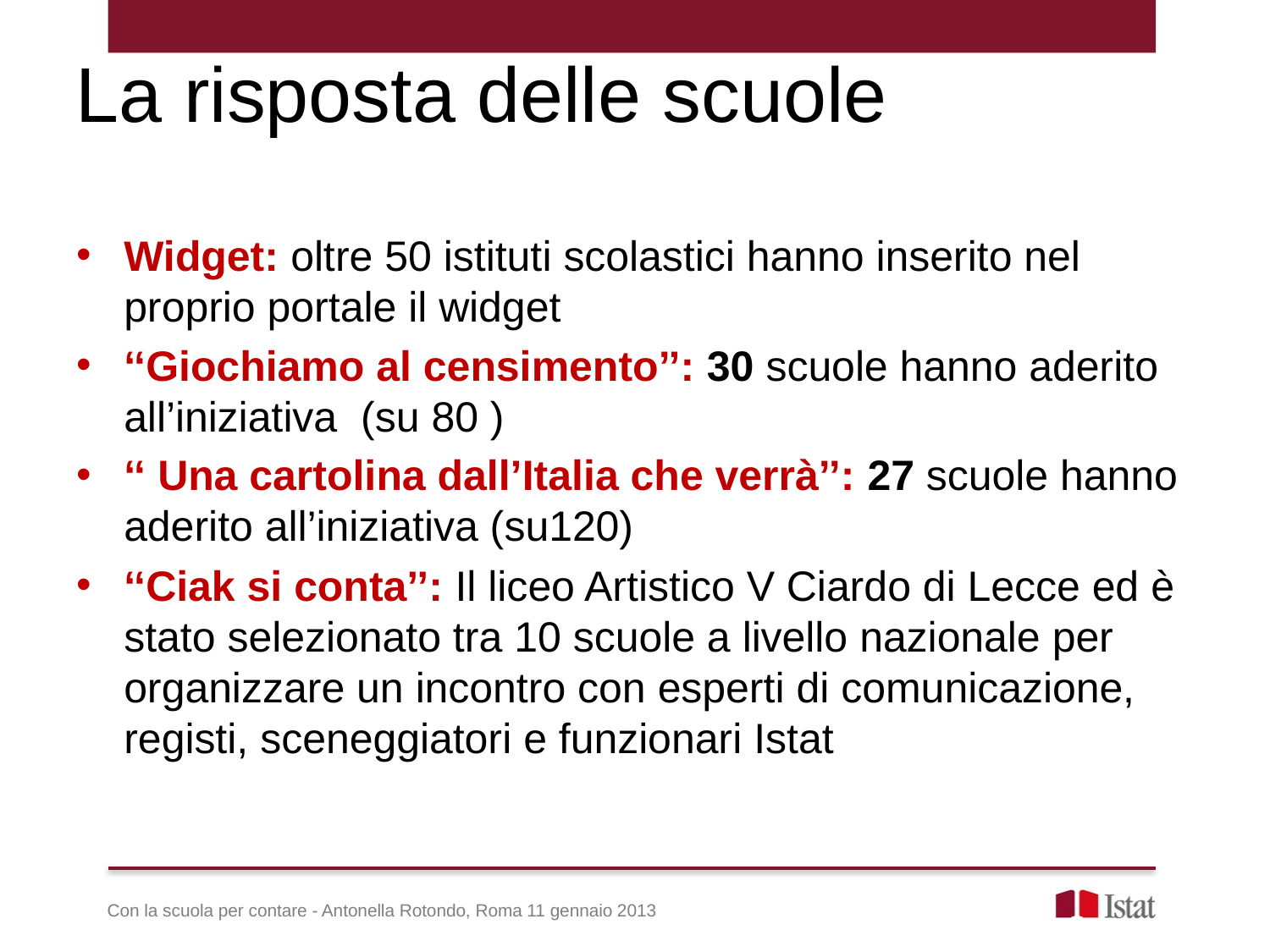

La risposta delle scuole
Widget: oltre 50 istituti scolastici hanno inserito nel proprio portale il widget
‘‘Giochiamo al censimento’’: 30 scuole hanno aderito all’iniziativa  (su 80 )
‘‘ Una cartolina dall’Italia che verrà’’: 27 scuole hanno aderito all’iniziativa (su120)
‘‘Ciak si conta’’: Il liceo Artistico V Ciardo di Lecce ed è stato selezionato tra 10 scuole a livello nazionale per  organizzare un incontro con esperti di comunicazione, registi, sceneggiatori e funzionari Istat
Con la scuola per contare - Antonella Rotondo, Roma 11 gennaio 2013